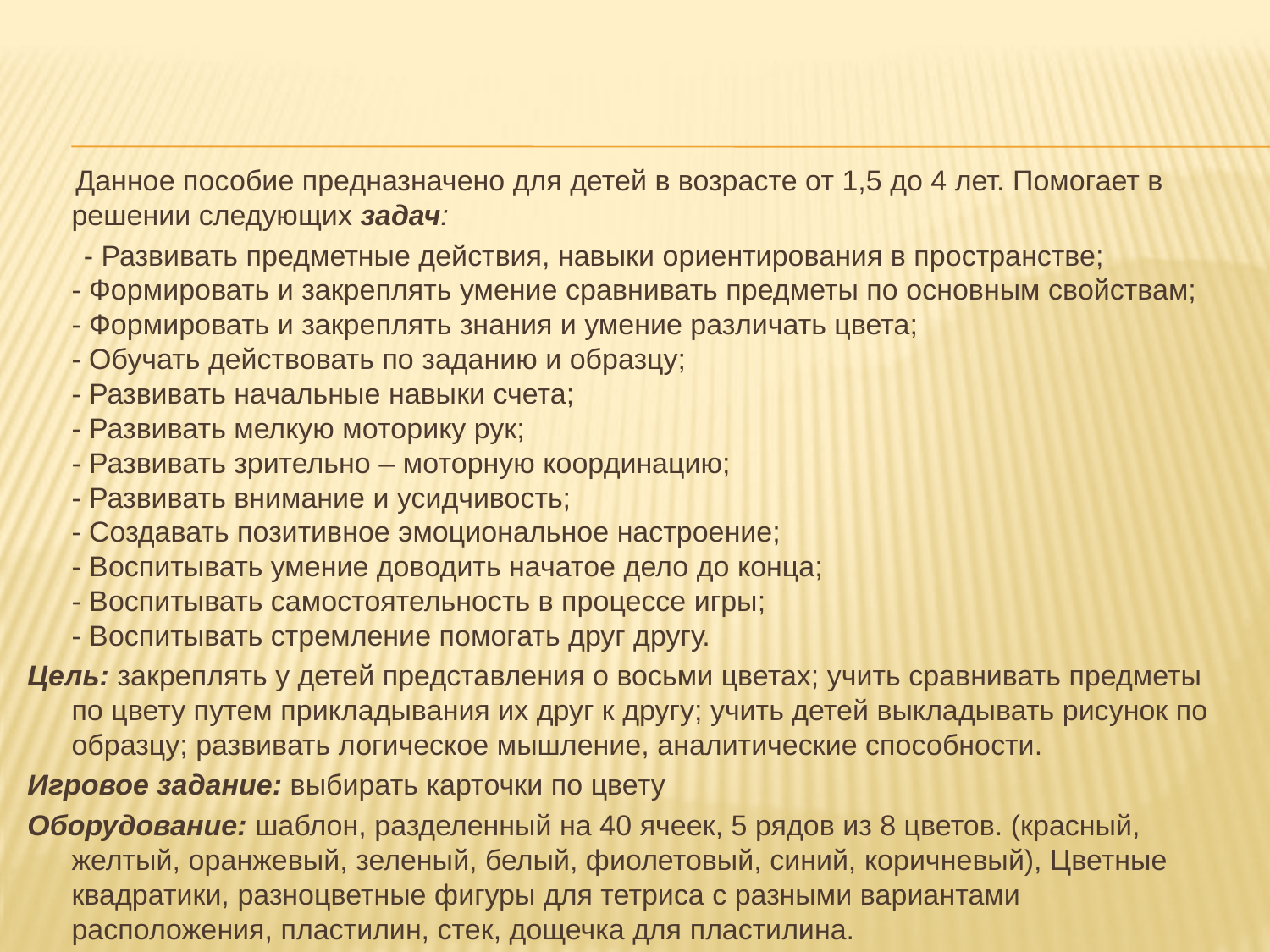

Данное пособие предназначено для детей в возрасте от 1,5 до 4 лет. Помогает в решении следующих задач:
       - Развивать предметные действия, навыки ориентирования в пространстве;
- Формировать и закреплять умение сравнивать предметы по основным свойствам;
- Формировать и закреплять знания и умение различать цвета;
- Обучать действовать по заданию и образцу;
- Развивать начальные навыки счета;
- Развивать мелкую моторику рук;
- Развивать зрительно – моторную координацию;
- Развивать внимание и усидчивость;
- Создавать позитивное эмоциональное настроение;
- Воспитывать умение доводить начатое дело до конца;
- Воспитывать самостоятельность в процессе игры;
- Воспитывать стремление помогать друг другу.
Цель: закреплять у детей представления о восьми цветах; учить сравнивать предметы по цвету путем прикладывания их друг к другу; учить детей выкладывать рисунок по образцу; развивать логическое мышление, аналитические способности.
Игровое задание: выбирать карточки по цвету
Оборудование: шаблон, разделенный на 40 ячеек, 5 рядов из 8 цветов. (красный, желтый, оранжевый, зеленый, белый, фиолетовый, синий, коричневый), Цветные квадратики, разноцветные фигуры для тетриса с разными вариантами расположения, пластилин, стек, дощечка для пластилина.